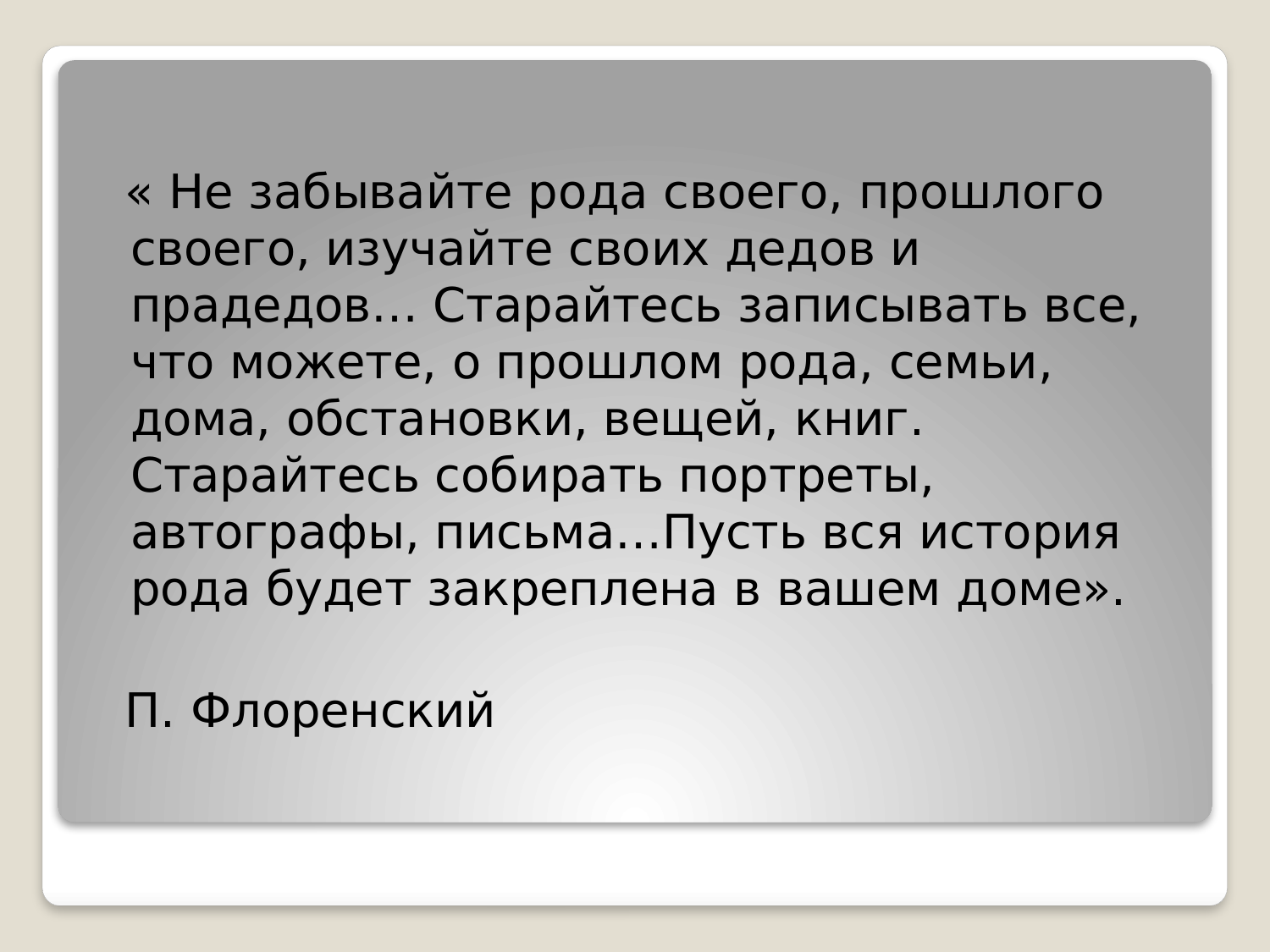

« Не забывайте рода своего, прошлого своего, изучайте своих дедов и прадедов… Старайтесь записывать все, что можете, о прошлом рода, семьи, дома, обстановки, вещей, книг. Старайтесь собирать портреты, автографы, письма…Пусть вся история рода будет закреплена в вашем доме».

  П. Флоренский